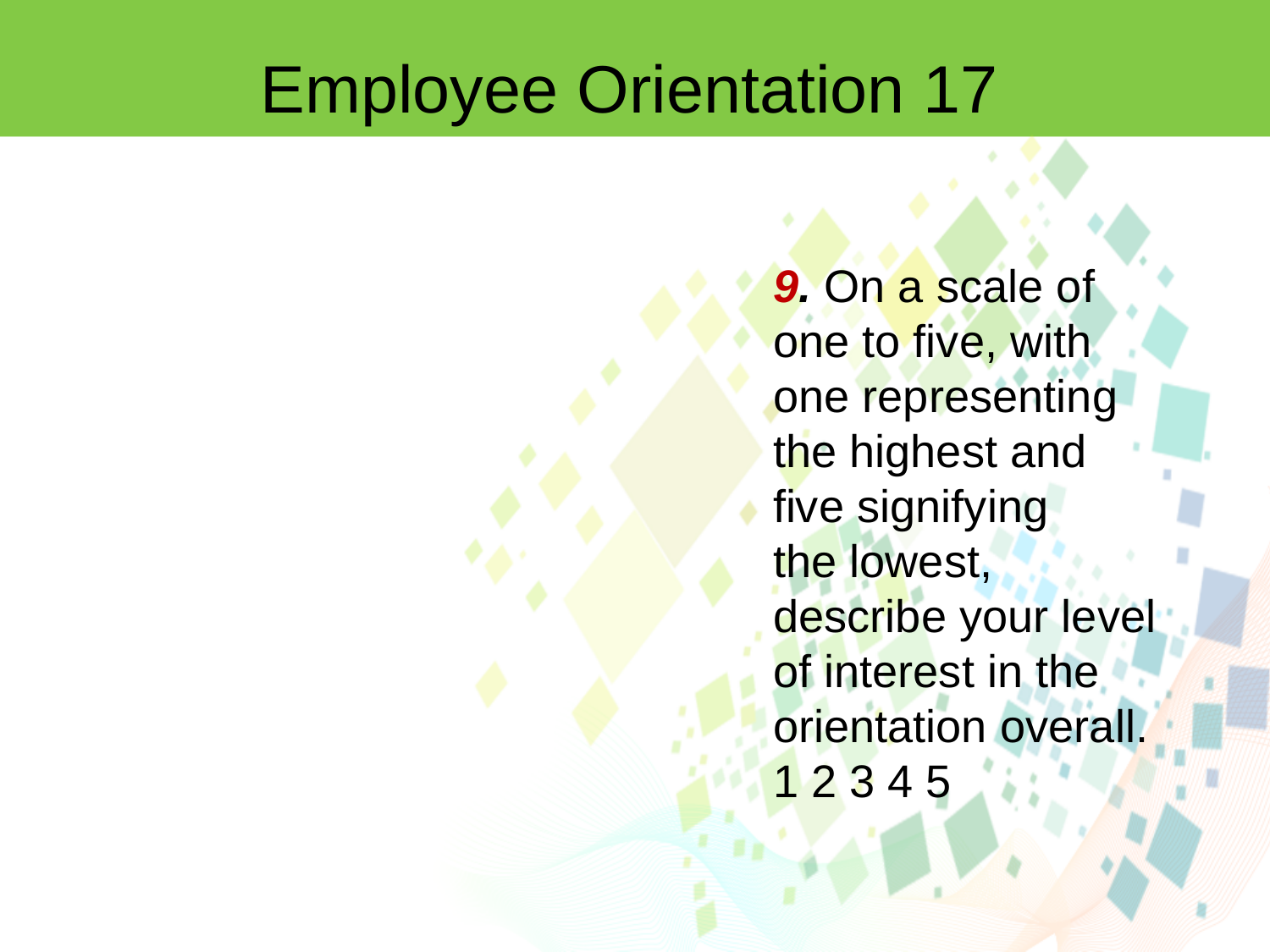

Employee Orientation 17
9. On a scale of one to five, with one representing the highest and five signifying
the lowest, describe your level of interest in the orientation overall.
1 2 3 4 5